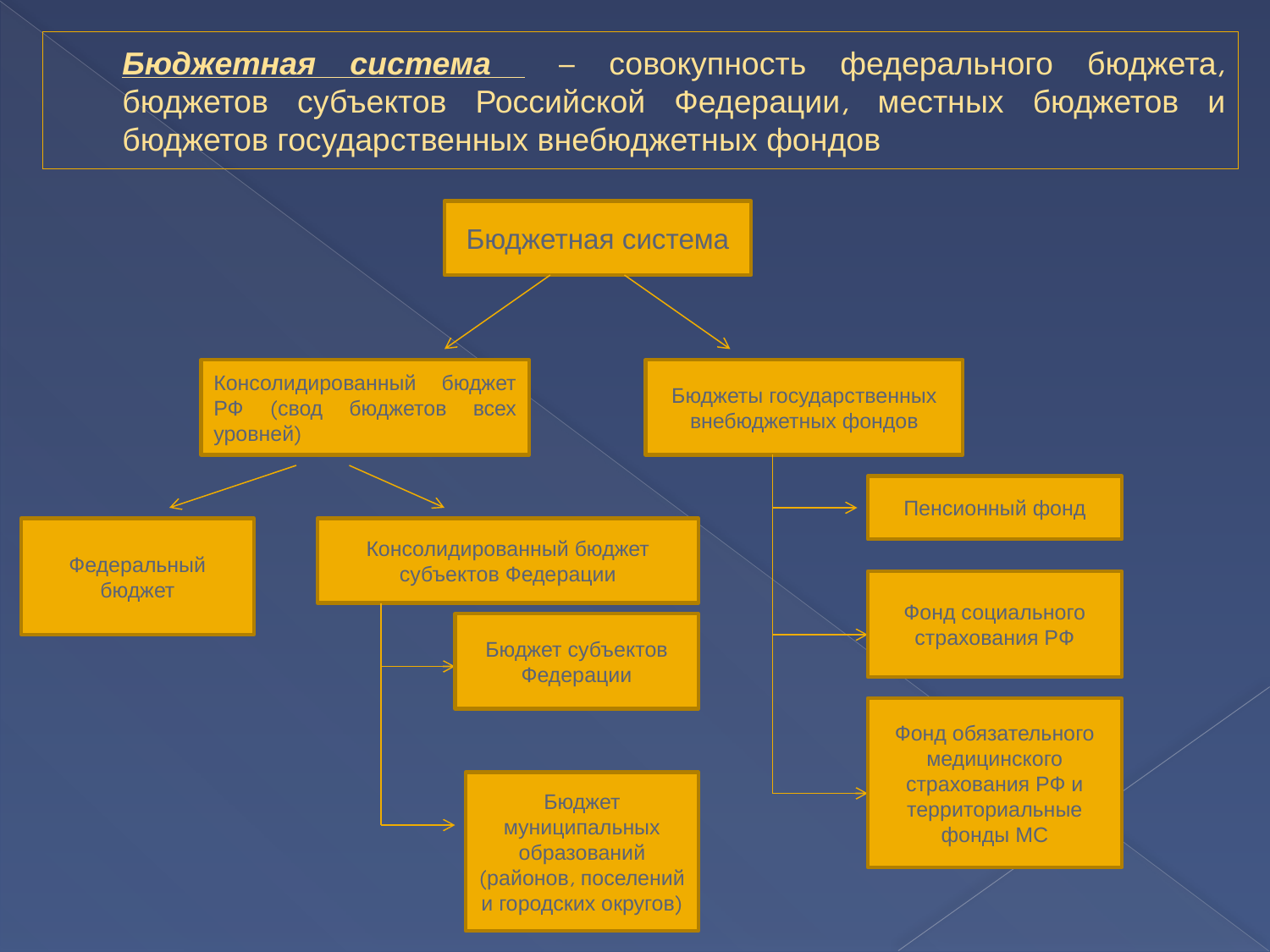

# Бюджетная система  – совокупность федерального бюджета, бюджетов субъектов Российской Федерации, местных бюджетов и бюджетов государственных внебюджетных фондов
Бюджетная система
Консолидированный бюджет РФ (свод бюджетов всех уровней)
Бюджеты государственных внебюджетных фондов
Пенсионный фонд
Федеральный бюджет
Консолидированный бюджет субъектов Федерации
Фонд социального страхования РФ
Бюджет субъектов Федерации
Фонд обязательного
медицинского страхования РФ и территориальные фонды МС
Бюджет муниципальных образований (районов, поселений и городских округов)